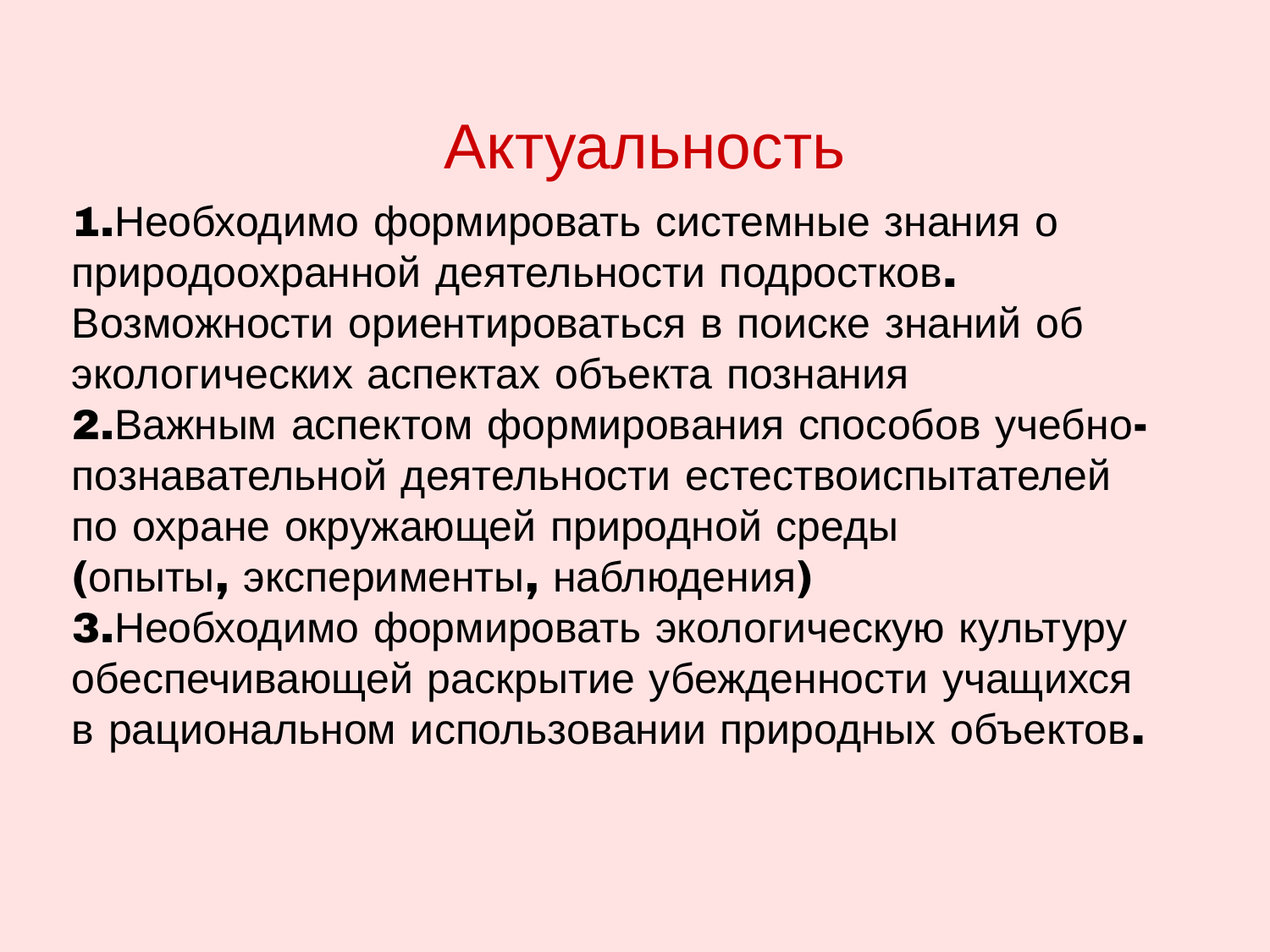

Актуальность
1.Необходимо формировать системные знания о природоохранной деятельности подростков. Возможности ориентироваться в поиске знаний об экологических аспектах объекта познания
2.Важным аспектом формирования способов учебно-познавательной деятельности естествоиспытателей по охране окружающей природной среды
(опыты, эксперименты, наблюдения)
3.Необходимо формировать экологическую культуру обеспечивающей раскрытие убежденности учащихся в рациональном использовании природных объектов.